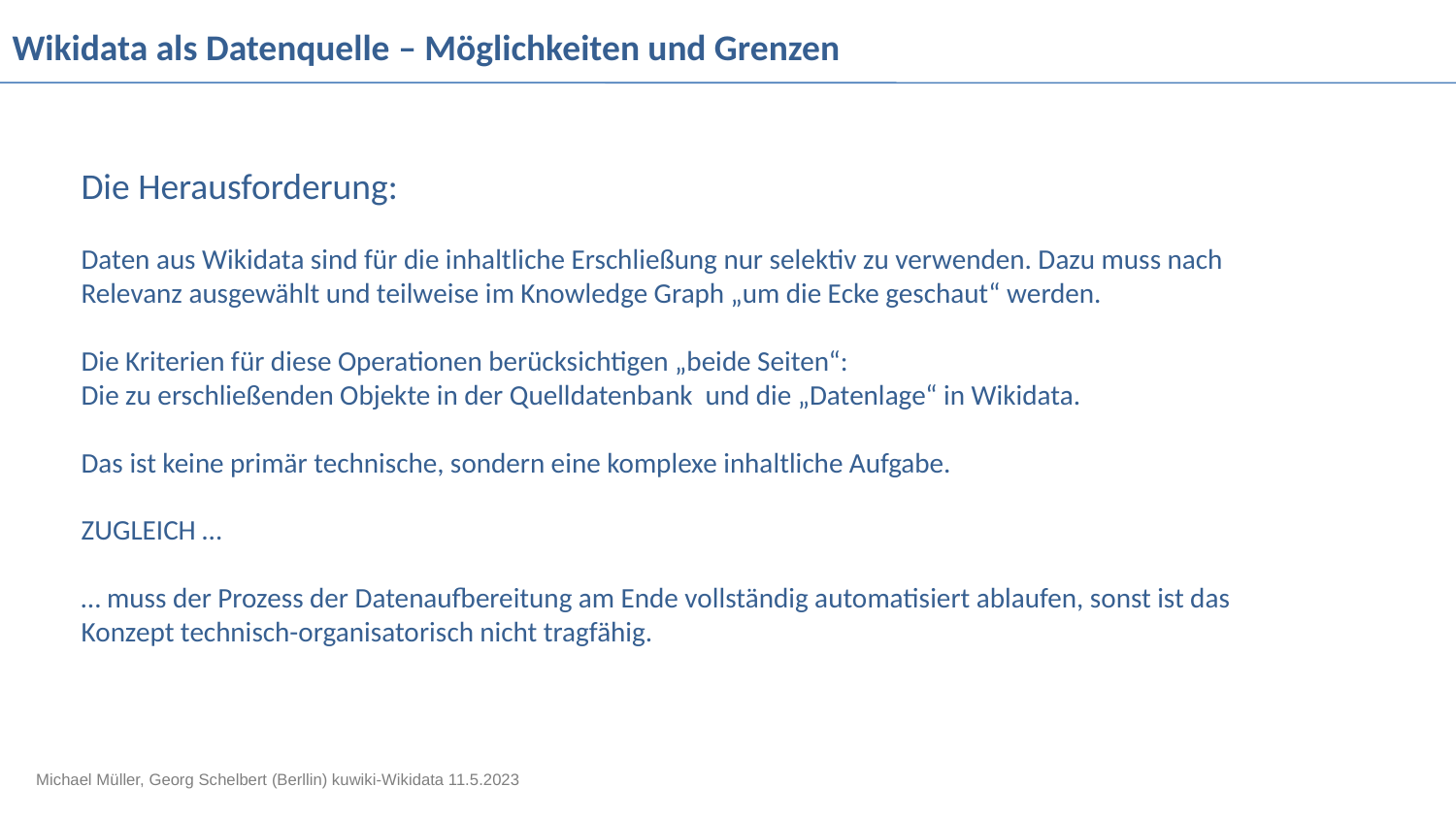

# Wikidata als Datenquelle – Möglichkeiten und Grenzen
Die Herausforderung:

Daten aus Wikidata sind für die inhaltliche Erschließung nur selektiv zu verwenden. Dazu muss nach Relevanz ausgewählt und teilweise im Knowledge Graph „um die Ecke geschaut“ werden.

Die Kriterien für diese Operationen berücksichtigen „beide Seiten“:
Die zu erschließenden Objekte in der Quelldatenbank  und die „Datenlage“ in Wikidata.

Das ist keine primär technische, sondern eine komplexe inhaltliche Aufgabe.

ZUGLEICH …

… muss der Prozess der Datenaufbereitung am Ende vollständig automatisiert ablaufen, sonst ist das Konzept technisch-organisatorisch nicht tragfähig.